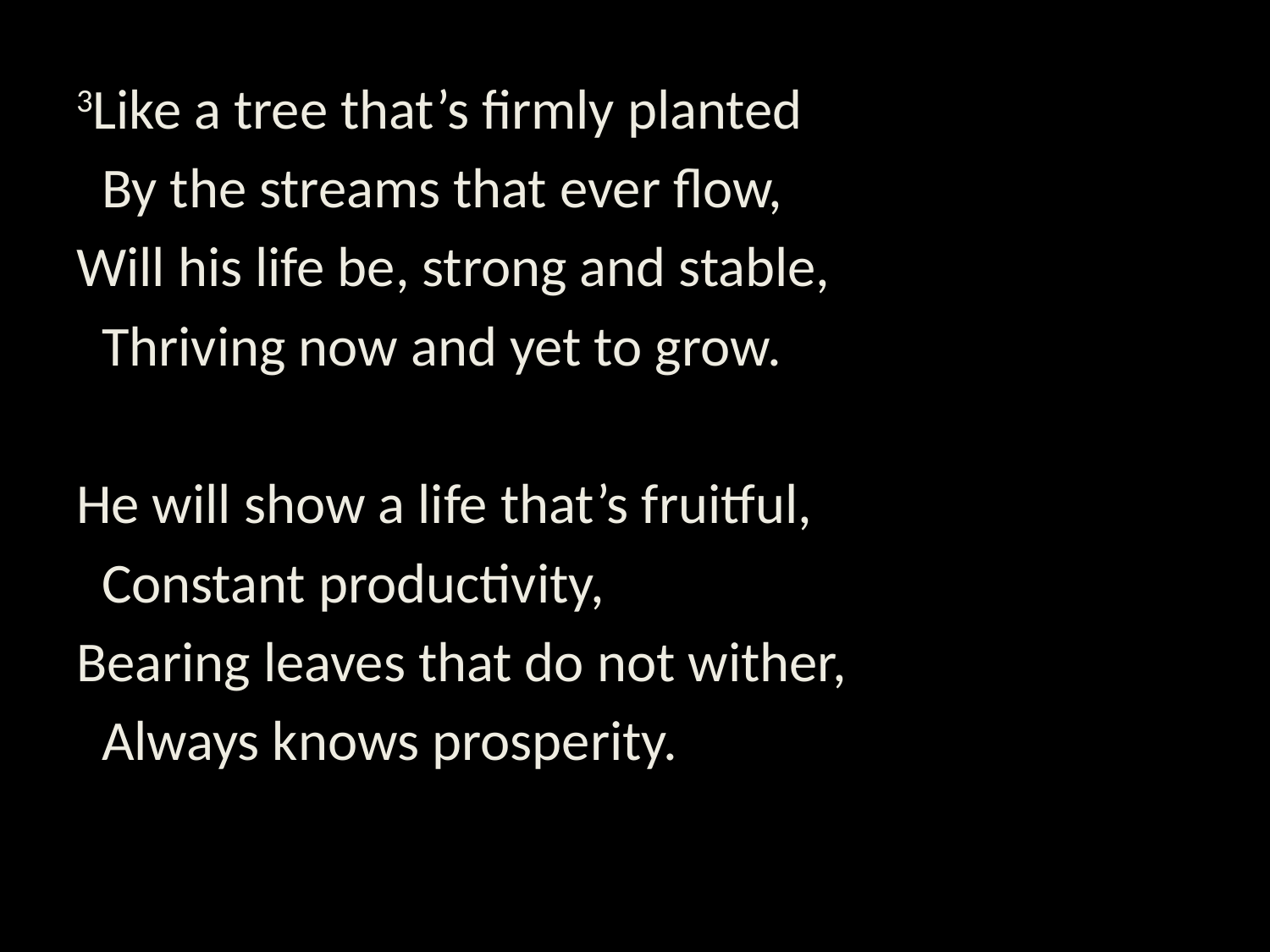

3Like a tree that’s firmly planted
  By the streams that ever flow,
Will his life be, strong and stable,
  Thriving now and yet to grow.

He will show a life that’s fruitful,
  Constant productivity,
Bearing leaves that do not wither,
  Always knows prosperity.